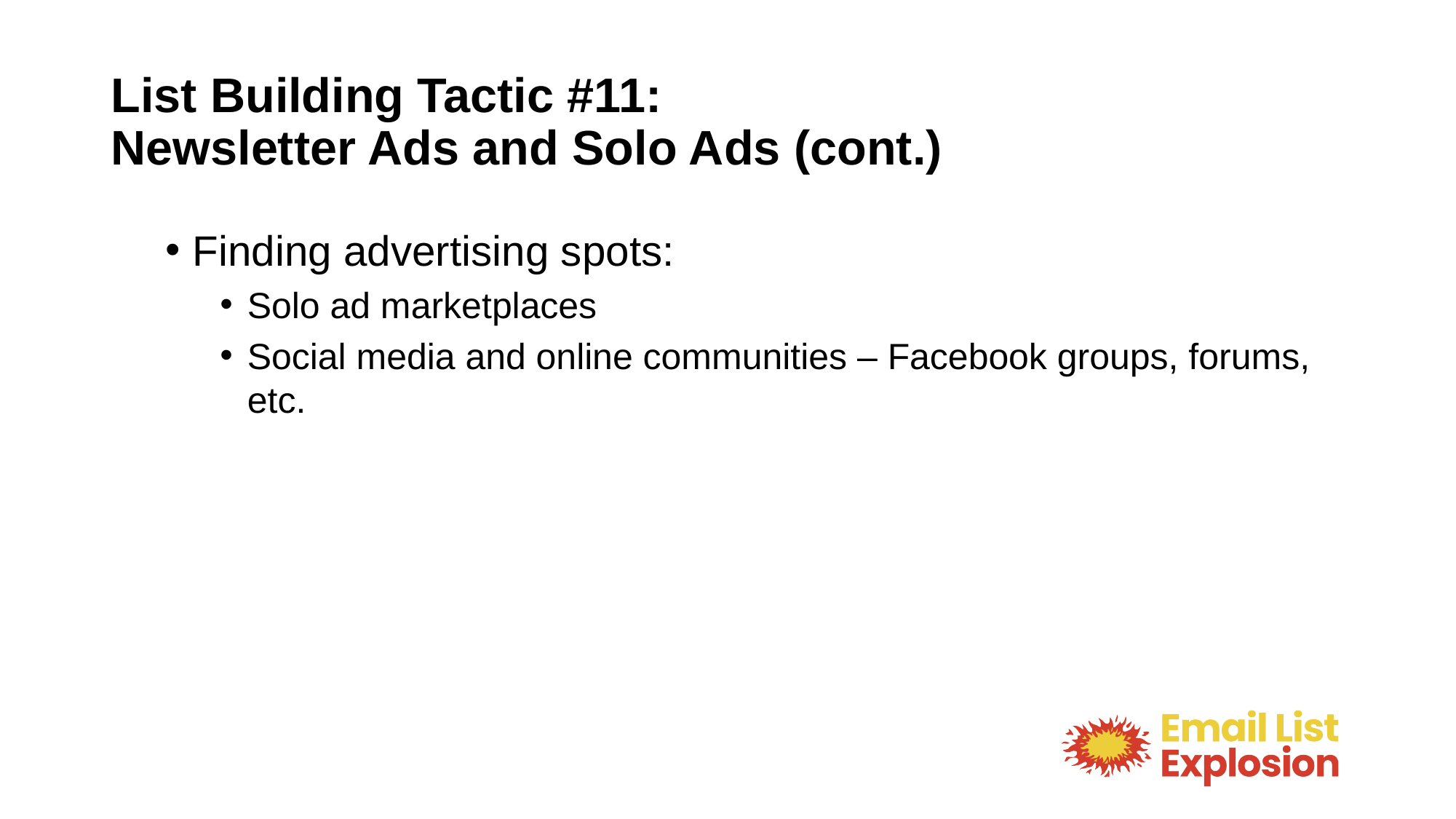

# List Building Tactic #11: Newsletter Ads and Solo Ads (cont.)
Finding advertising spots:
Solo ad marketplaces
Social media and online communities – Facebook groups, forums, etc.